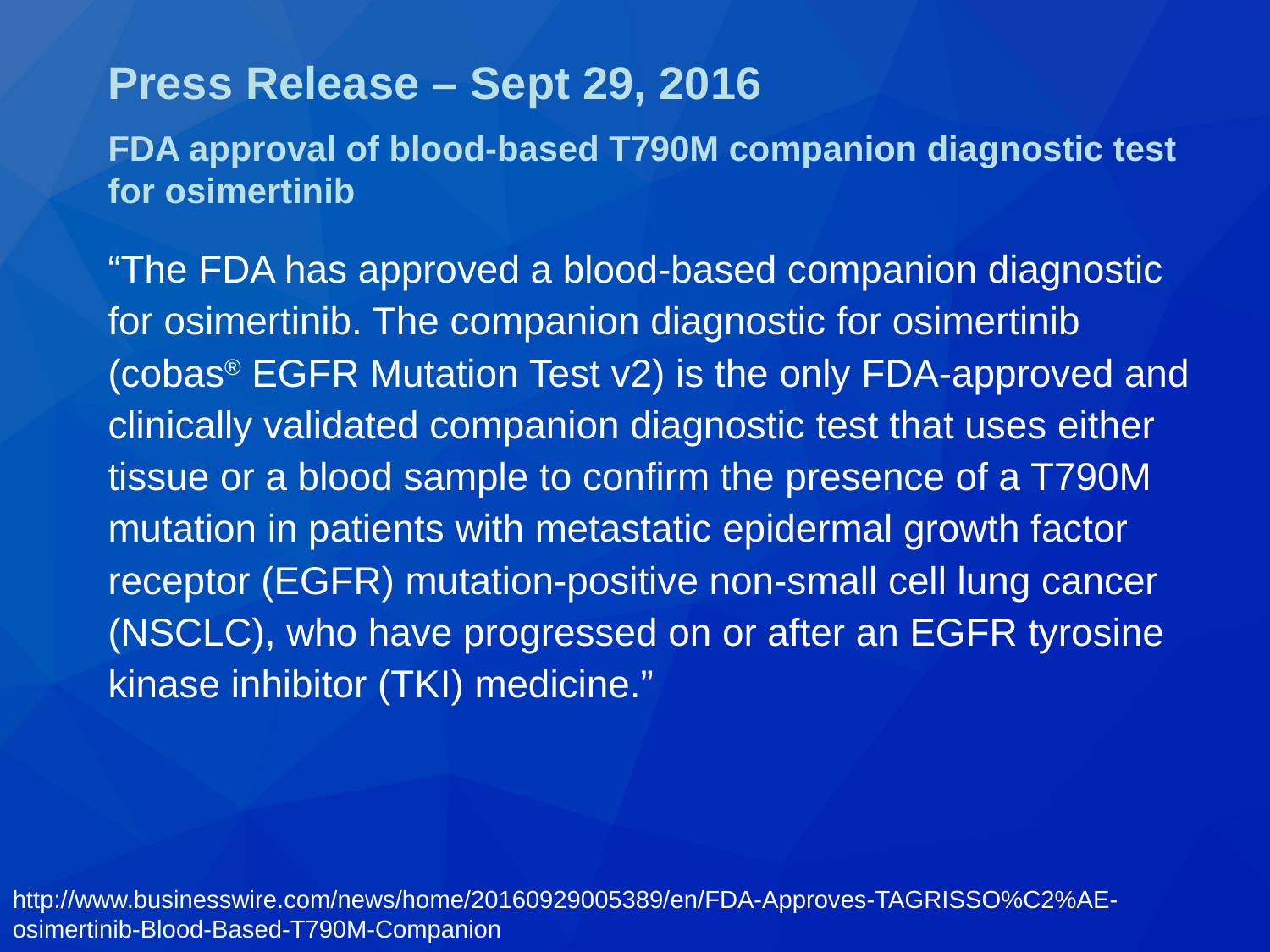

# Press Release – Sept 29, 2016 FDA approval of blood-based T790M companion diagnostic test for osimertinib
“The FDA has approved a blood-based companion diagnostic for osimertinib. The companion diagnostic for osimertinib (cobas® EGFR Mutation Test v2) is the only FDA-approved and clinically validated companion diagnostic test that uses either tissue or a blood sample to confirm the presence of a T790M mutation in patients with metastatic epidermal growth factor receptor (EGFR) mutation-positive non-small cell lung cancer (NSCLC), who have progressed on or after an EGFR tyrosine kinase inhibitor (TKI) medicine.”
http://www.businesswire.com/news/home/20160929005389/en/FDA-Approves-TAGRISSO%C2%AE-osimertinib-Blood-Based-T790M-Companion